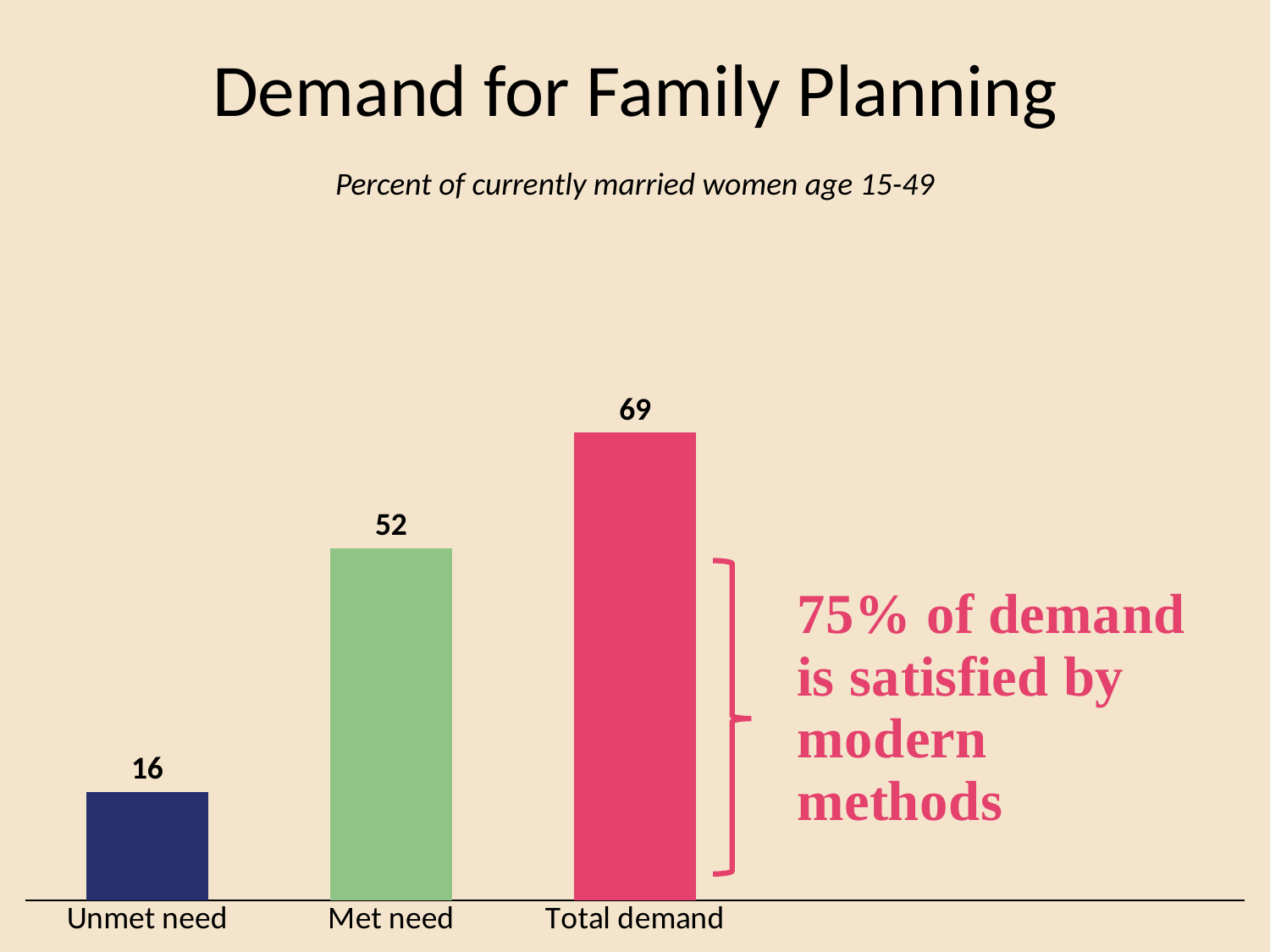

# Demand for Family Planning
Percent of currently married women age 15-49

### Chart

| Category | Column1 |
|---|---|
| Unmet need | 16.0 |
| Met need | 52.0 |
| Total demand | 69.0 |